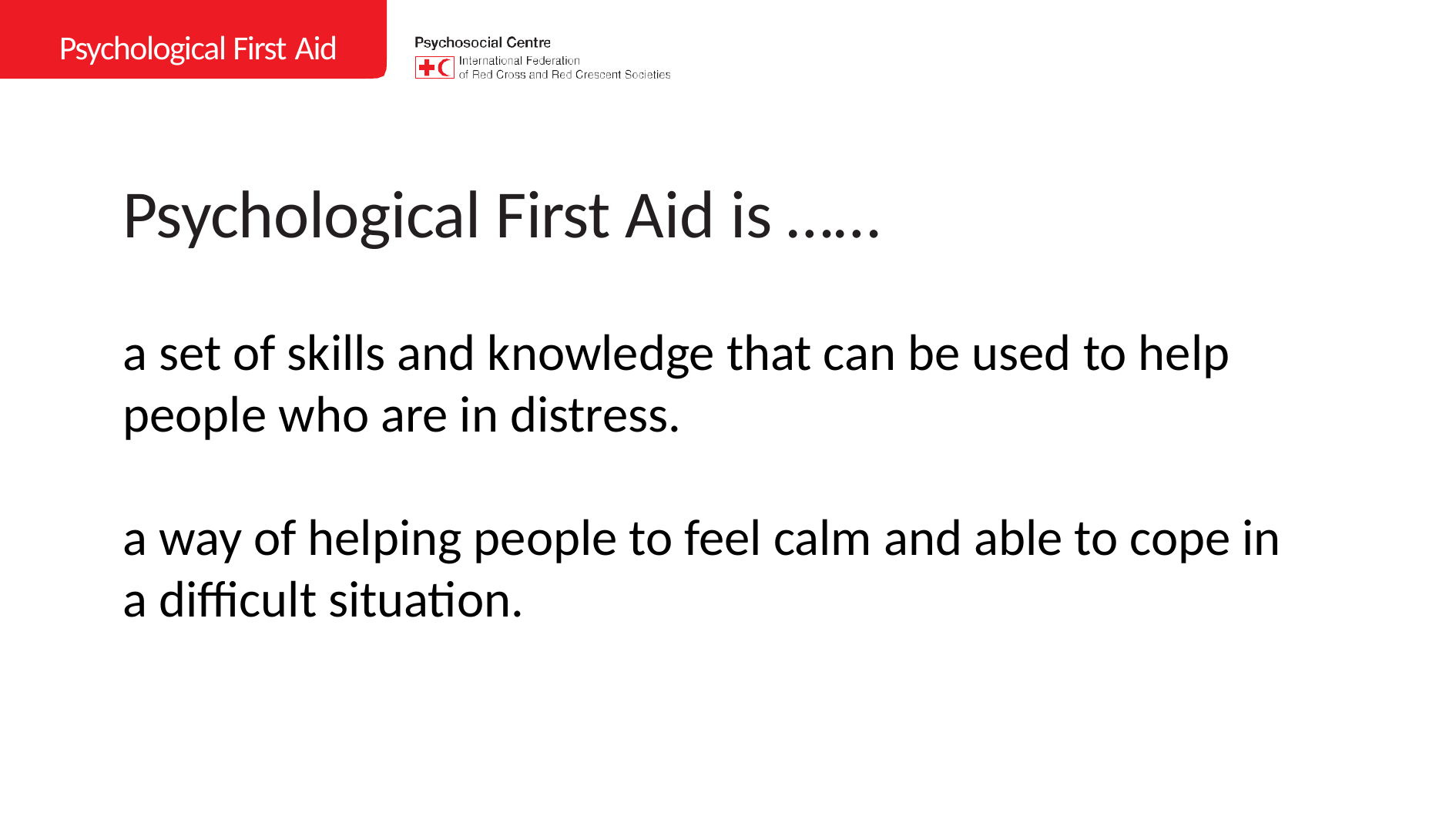

Psychological First Aid

Psychological First Aid is ……

a set of skills and knowledge that can be used to help people who are in distress.

a way of helping people to feel calm and able to cope in a difficult situation.
SYRIAN ARAB RED CRESCENT